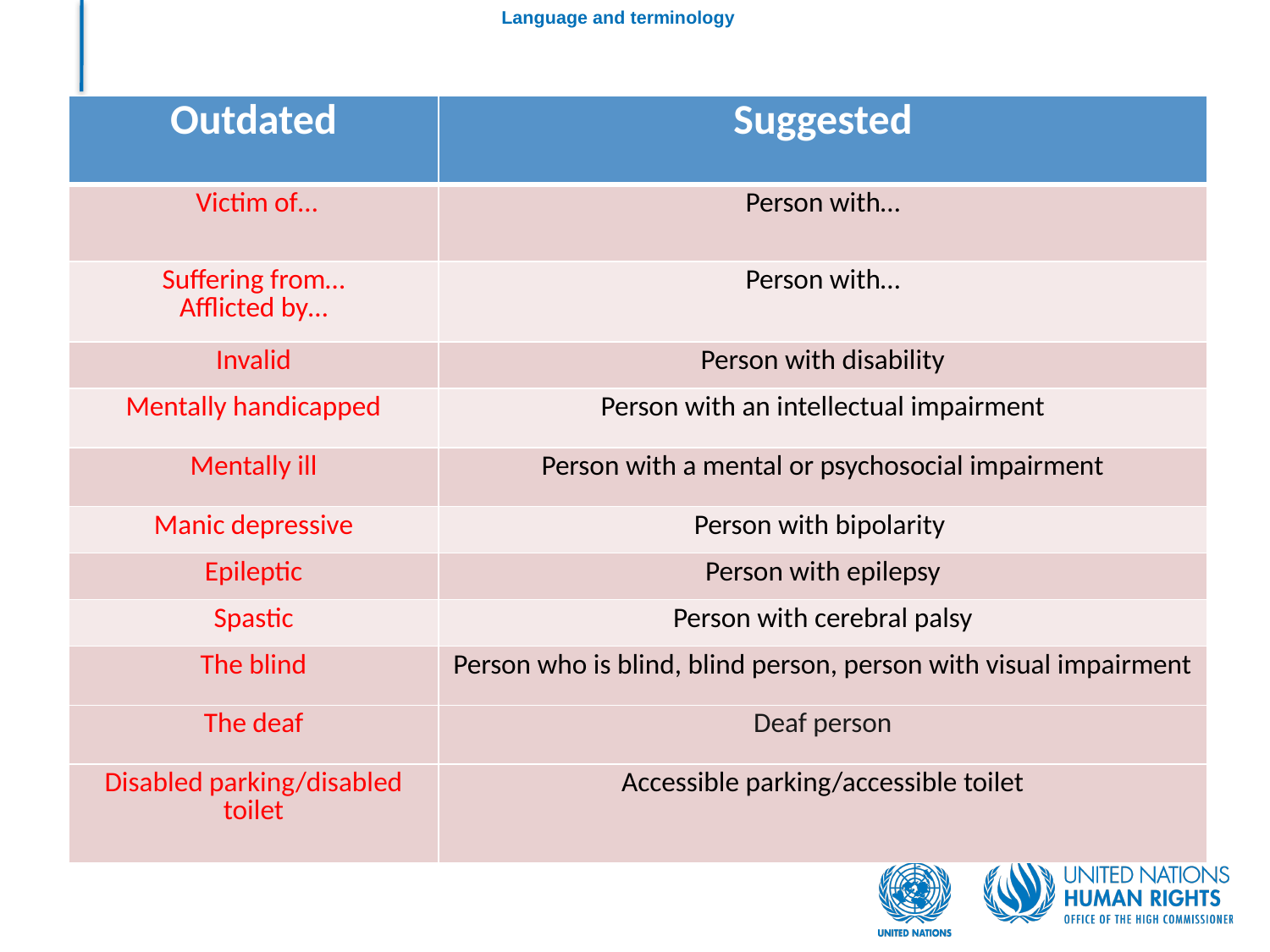

# Language and terminology
| Outdated | Suggested |
| --- | --- |
| Victim of… | Person with… |
| Suffering from… Afflicted by… | Person with… |
| Invalid | Person with disability |
| Mentally handicapped | Person with an intellectual impairment |
| Mentally ill | Person with a mental or psychosocial impairment |
| Manic depressive | Person with bipolarity |
| Epileptic | Person with epilepsy |
| Spastic | Person with cerebral palsy |
| The blind | Person who is blind, blind person, person with visual impairment |
| The deaf | Deaf person |
| Disabled parking/disabled toilet | Accessible parking/accessible toilet |